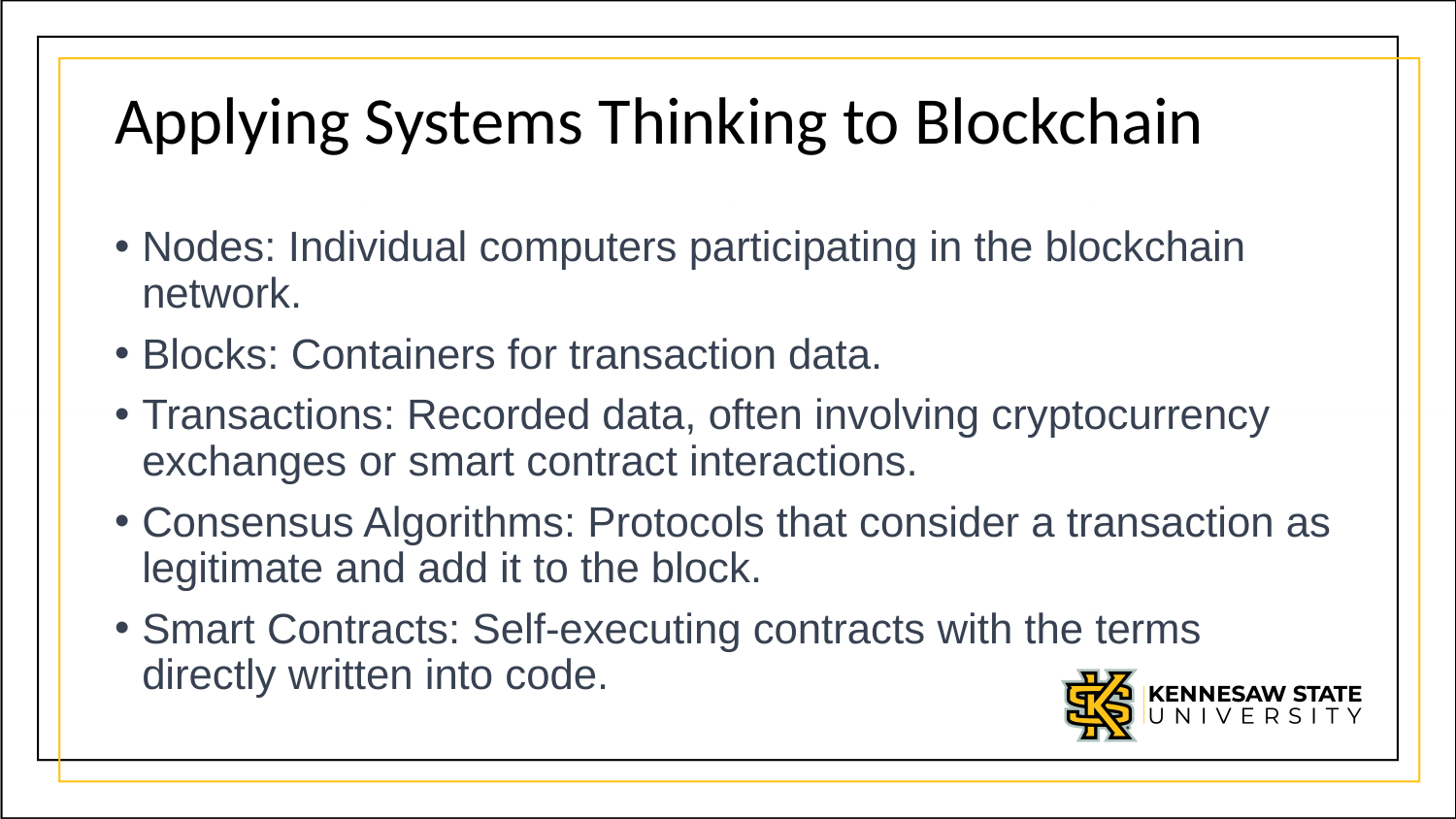

# Applying Systems Thinking to Blockchain
Nodes: Individual computers participating in the blockchain network.
Blocks: Containers for transaction data.
Transactions: Recorded data, often involving cryptocurrency exchanges or smart contract interactions.
Consensus Algorithms: Protocols that consider a transaction as legitimate and add it to the block.
Smart Contracts: Self-executing contracts with the terms directly written into code.